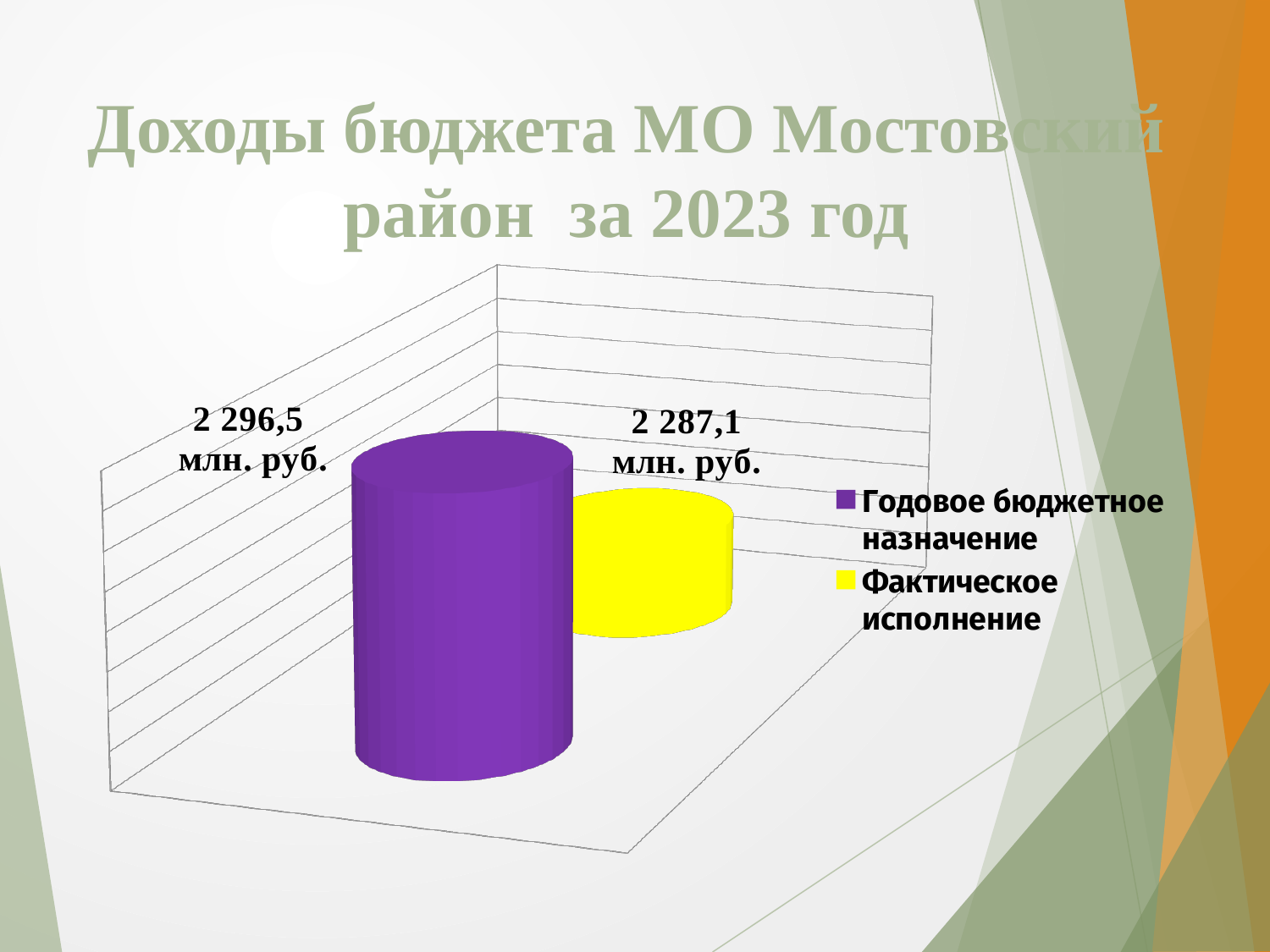

# Доходы бюджета МО Мостовский район  за 2023 год

[unsupported chart]